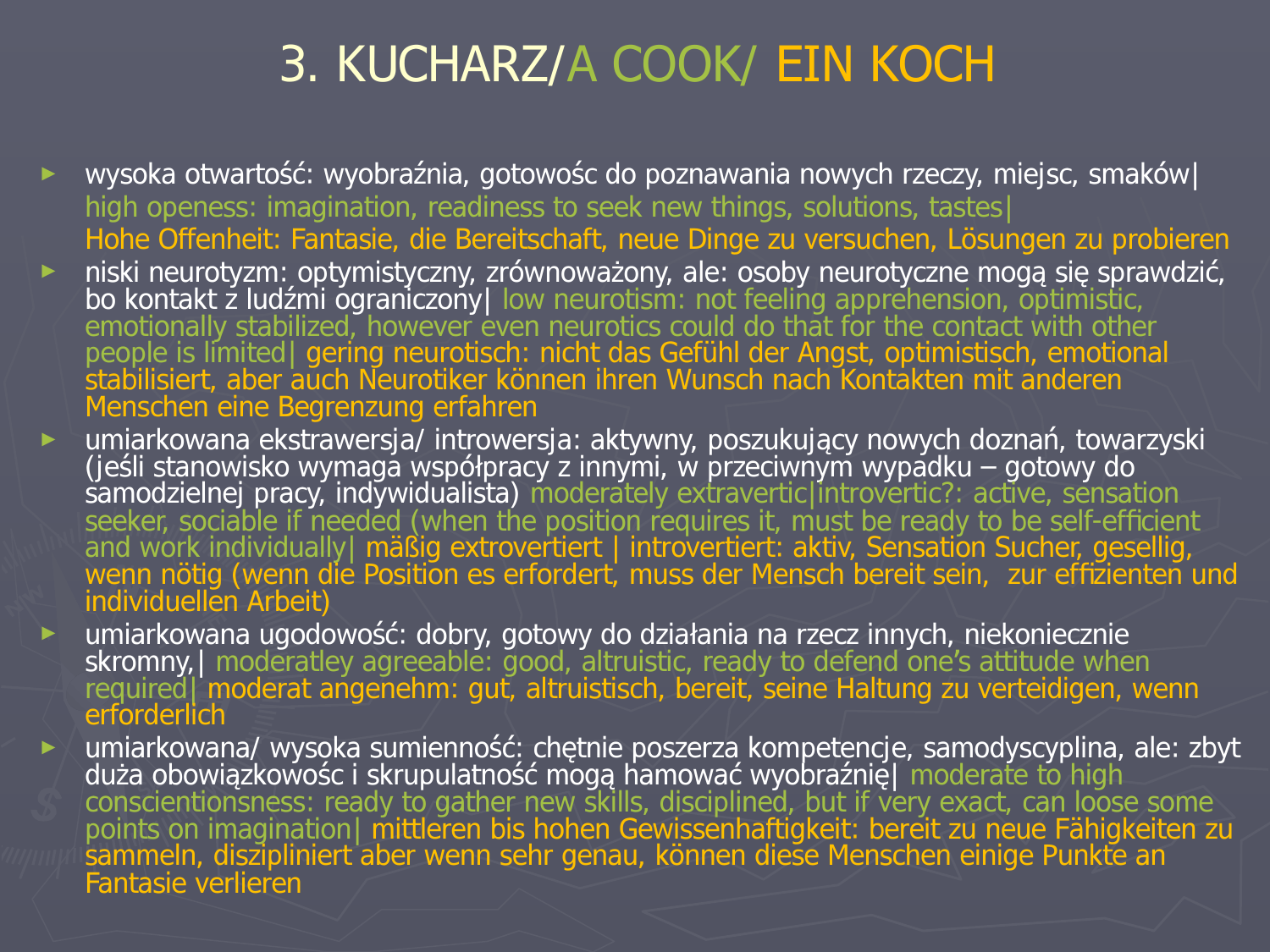

# 3. KUCHARZ/A COOK/ EIN KOCH
wysoka otwartość: wyobraźnia, gotowośc do poznawania nowych rzeczy, miejsc, smaków|
	high openess: imagination, readiness to seek new things, solutions, tastes|
	Hohe Offenheit: Fantasie, die Bereitschaft, neue Dinge zu versuchen, Lösungen zu probieren
niski neurotyzm: optymistyczny, zrównoważony, ale: osoby neurotyczne mogą się sprawdzić, bo kontakt z ludźmi ograniczony| low neurotism: not feeling apprehension, optimistic, emotionally stabilized, however even neurotics could do that for the contact with other people is limited| gering neurotisch: nicht das Gefühl der Angst, optimistisch, emotional stabilisiert, aber auch Neurotiker können ihren Wunsch nach Kontakten mit anderen Menschen eine Begrenzung erfahren
umiarkowana ekstrawersja/ introwersja: aktywny, poszukujący nowych doznań, towarzyski (jeśli stanowisko wymaga współpracy z innymi, w przeciwnym wypadku – gotowy do samodzielnej pracy, indywidualista) moderately extravertic|introvertic?: active, sensation seeker, sociable if needed (when the position requires it, must be ready to be self-efficient and work individually| mäßig extrovertiert | introvertiert: aktiv, Sensation Sucher, gesellig, wenn nötig (wenn die Position es erfordert, muss der Mensch bereit sein,  zur effizienten und individuellen Arbeit)
umiarkowana ugodowość: dobry, gotowy do działania na rzecz innych, niekoniecznie skromny,| moderatley agreeable: good, altruistic, ready to defend one’s attitude when required| moderat angenehm: gut, altruistisch, bereit, seine Haltung zu verteidigen, wenn erforderlich
umiarkowana/ wysoka sumienność: chętnie poszerza kompetencje, samodyscyplina, ale: zbyt duża obowiązkowośc i skrupulatność mogą hamować wyobraźnię| moderate to high conscientionsness: ready to gather new skills, disciplined, but if very exact, can loose some points on imagination| mittleren bis hohen Gewissenhaftigkeit: bereit zu neue Fähigkeiten zu sammeln, diszipliniert aber wenn sehr genau, können diese Menschen einige Punkte an Fantasie verlieren